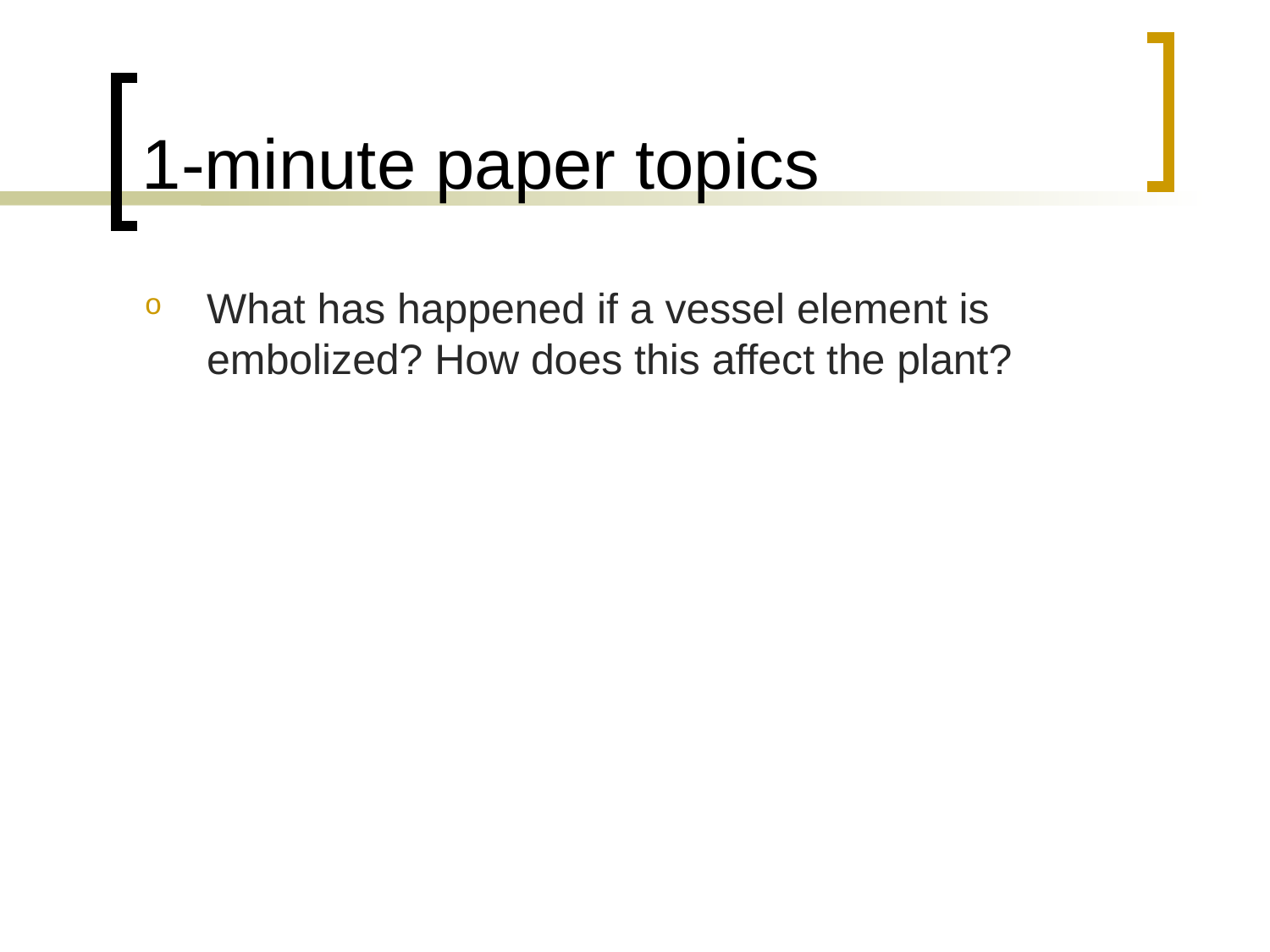

# 1-minute paper topics
What has happened if a vessel element is embolized? How does this affect the plant?